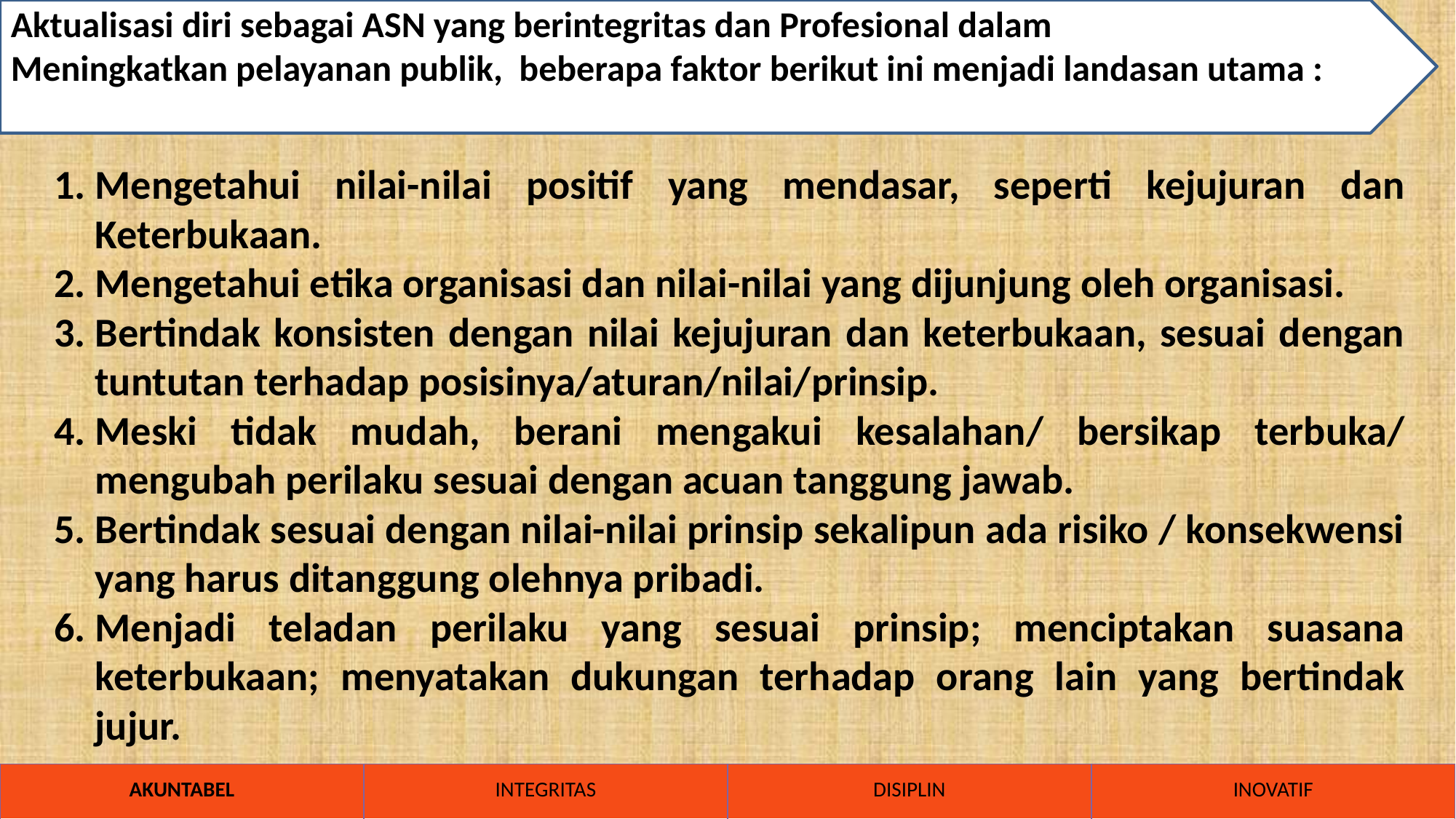

Aktualisasi diri sebagai ASN yang berintegritas dan Profesional dalam
Meningkatkan pelayanan publik,  beberapa faktor berikut ini menjadi landasan utama :

Mengetahui nilai-nilai positif yang mendasar, seperti kejujuran dan Keterbukaan.
Mengetahui etika organisasi dan nilai-nilai yang dijunjung oleh organisasi.
Bertindak konsisten dengan nilai kejujuran dan keterbukaan, sesuai dengan tuntutan terhadap posisinya/aturan/nilai/prinsip.
Meski tidak mudah, berani mengakui kesalahan/ bersikap terbuka/ mengubah perilaku sesuai dengan acuan tanggung jawab.
Bertindak sesuai dengan nilai-nilai prinsip sekalipun ada risiko / konsekwensi yang harus ditanggung olehnya pribadi.
Menjadi teladan perilaku yang sesuai prinsip; menciptakan suasana keterbukaan; menyatakan dukungan terhadap orang lain yang bertindak jujur.

| AKUNTABEL | INTEGRITAS | DISIPLIN | INOVATIF |
| --- | --- | --- | --- |